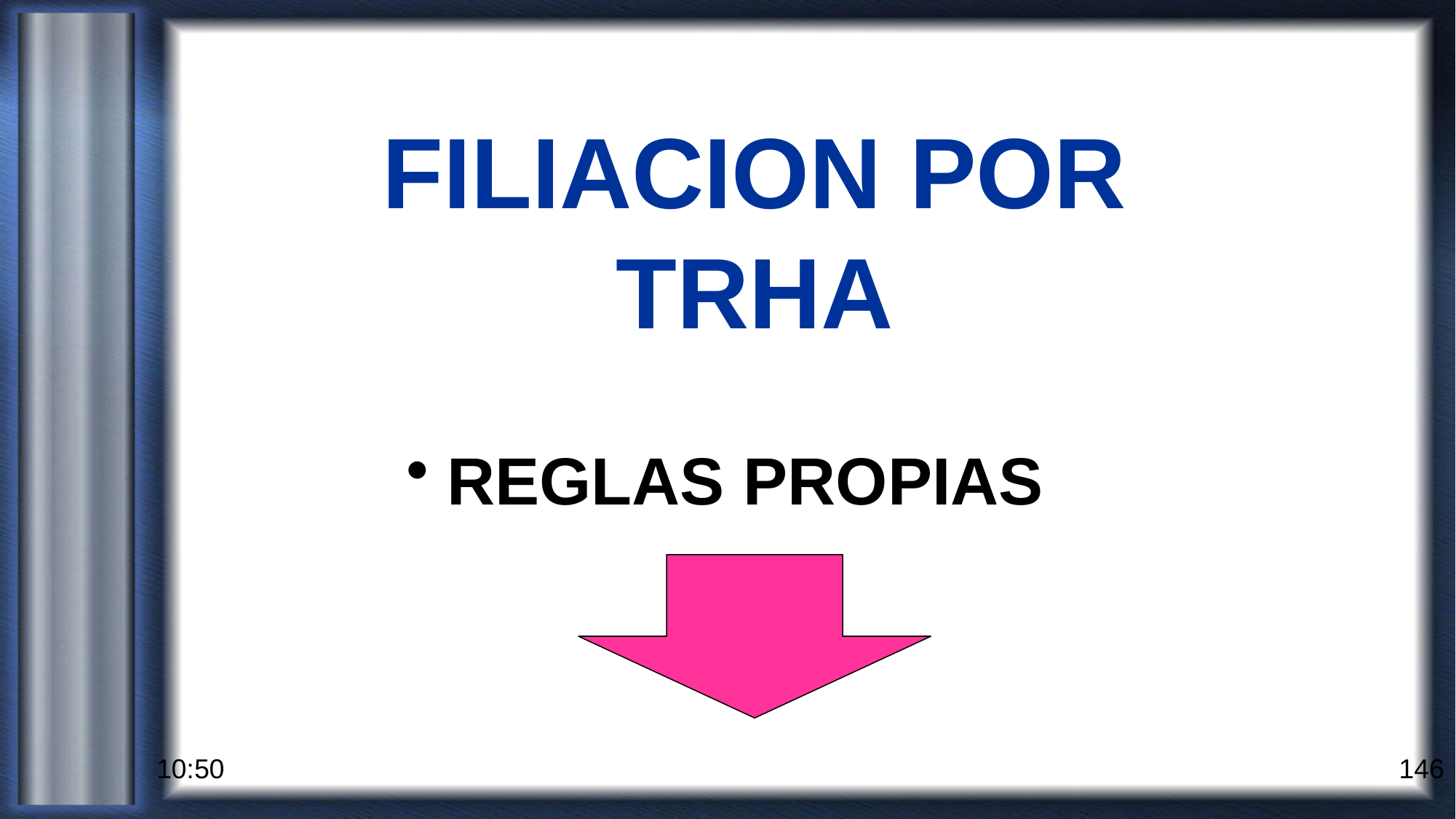

# FILIACION POR TRHA
REGLAS PROPIAS

10:50
146